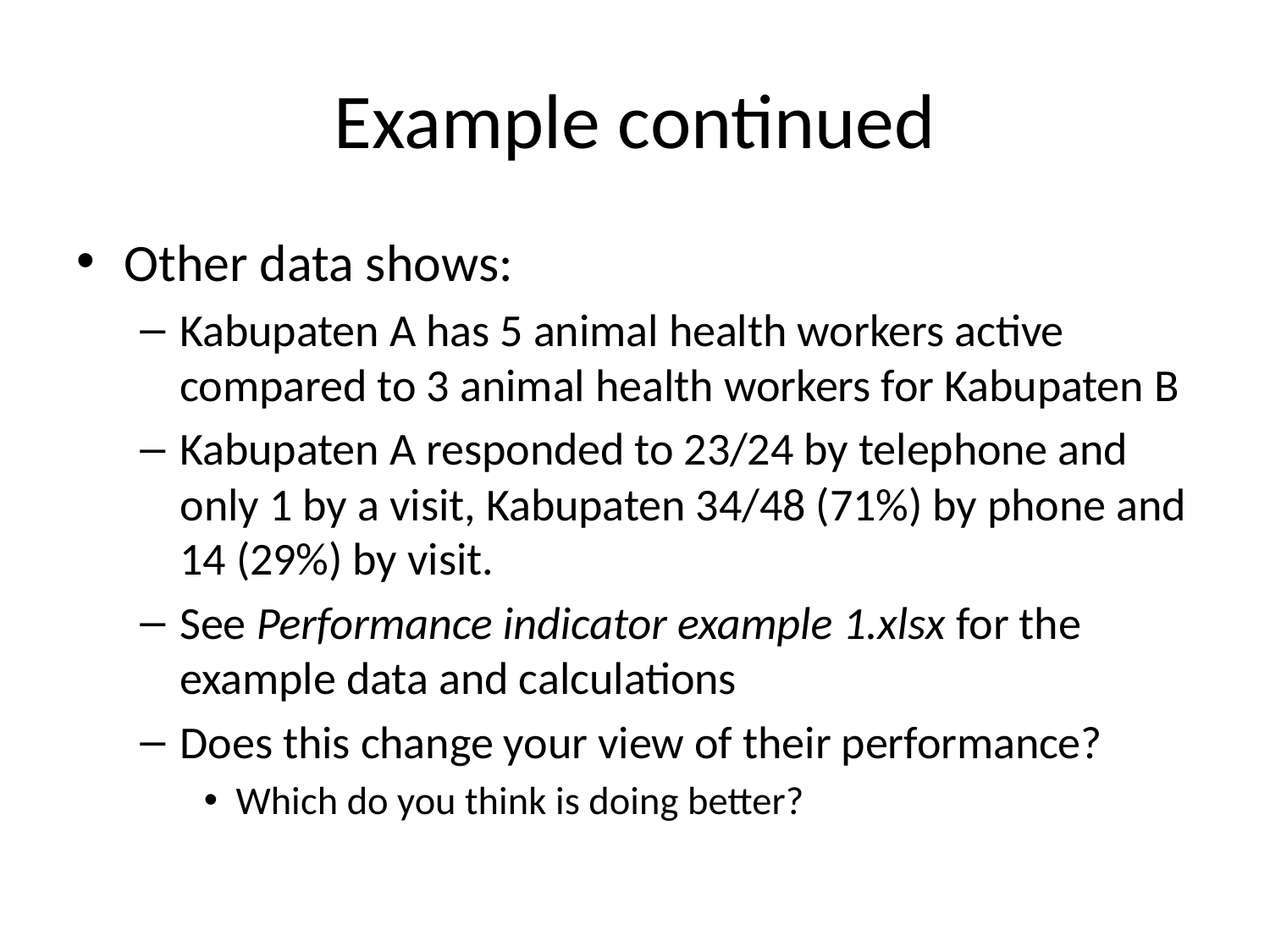

# Example continued
Other data shows:
Kabupaten A has 5 animal health workers active compared to 3 animal health workers for Kabupaten B
Kabupaten A responded to 23/24 by telephone and only 1 by a visit, Kabupaten 34/48 (71%) by phone and 14 (29%) by visit.
See Performance indicator example 1.xlsx for the example data and calculations
Does this change your view of their performance?
Which do you think is doing better?